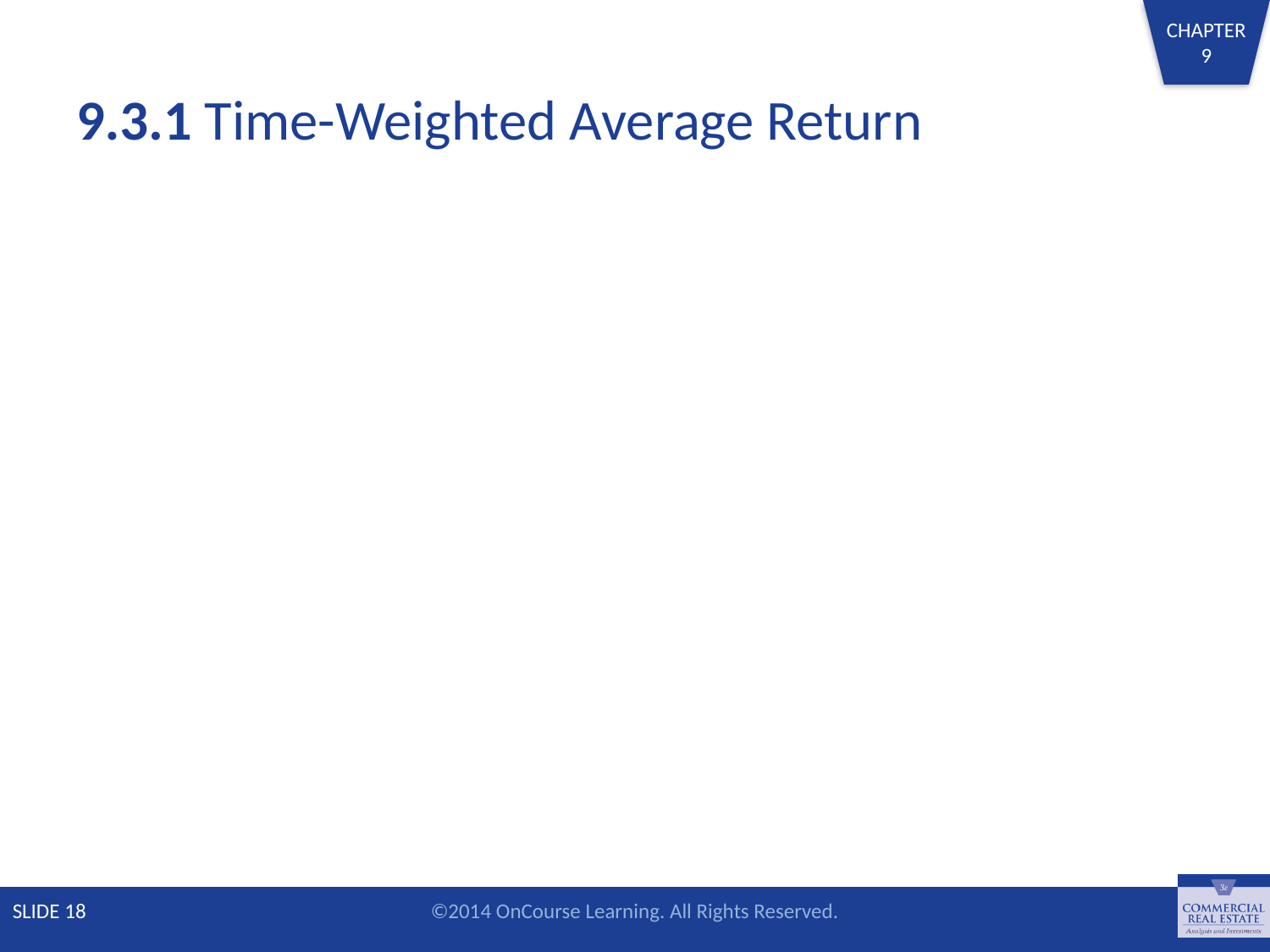

# 9.3.1 Time-Weighted Average Return

SLIDE 18